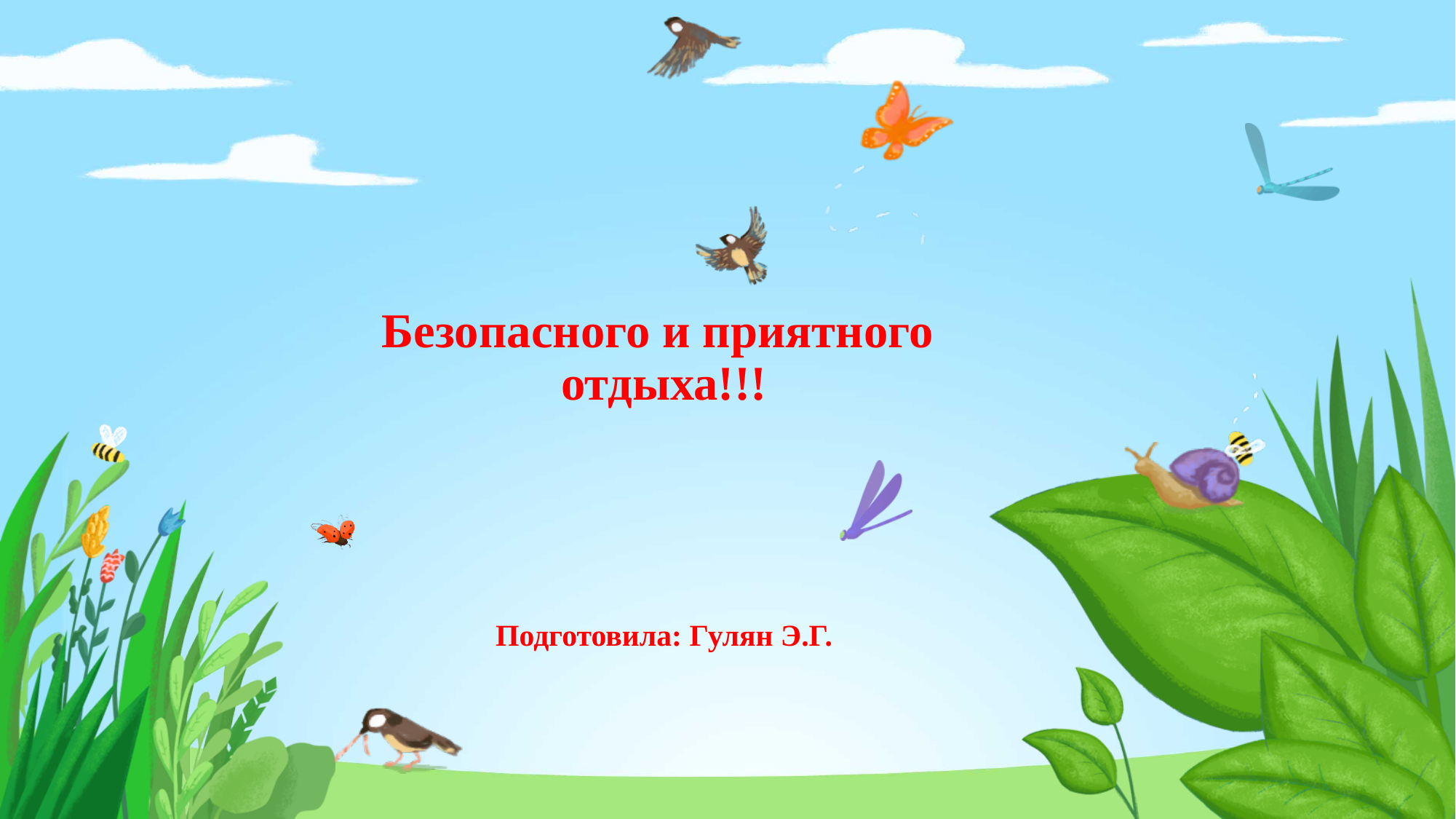

# Безопасного и приятного отдыха!!! Подготовила: Гулян Э.Г.